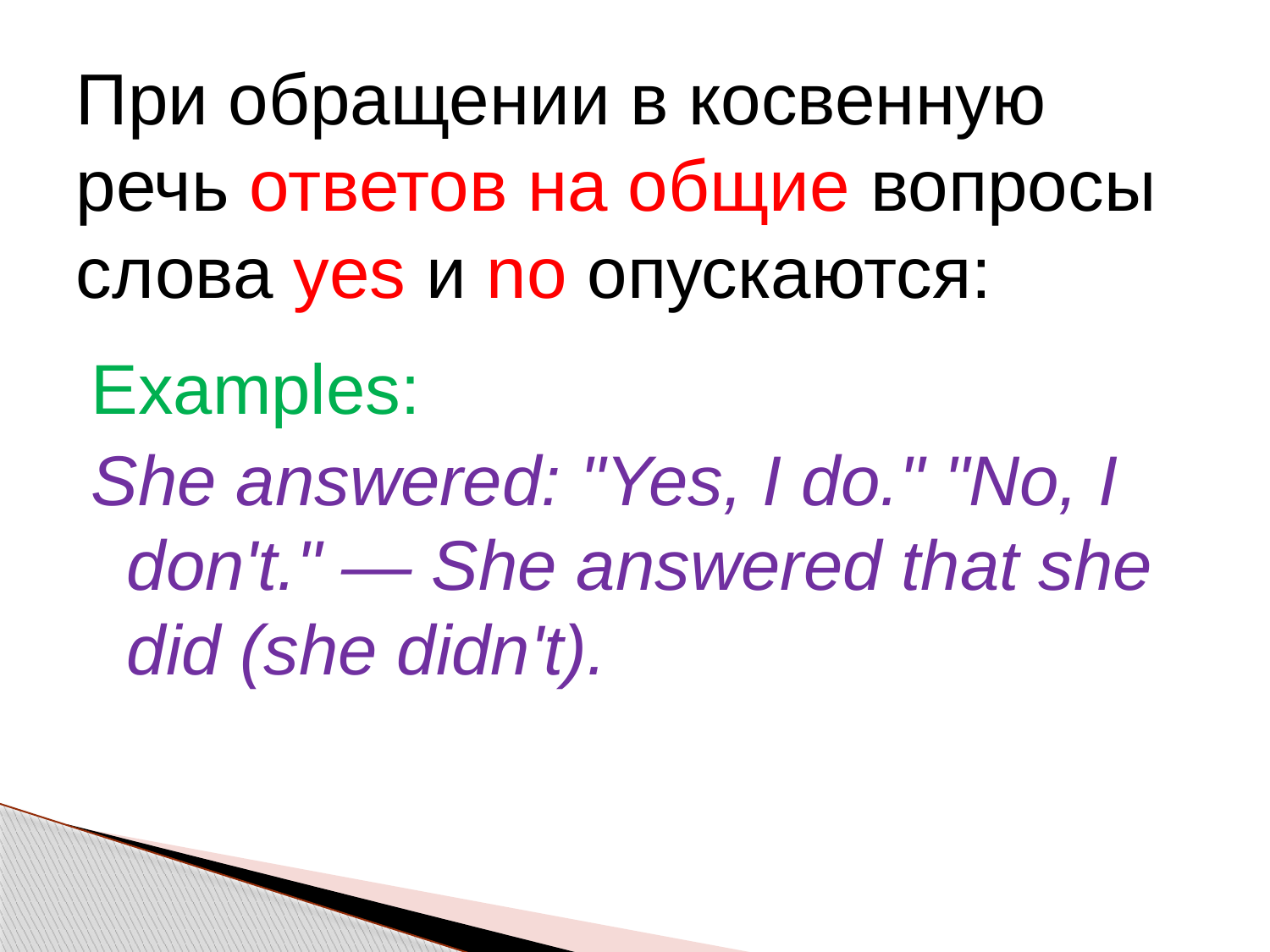

# При обращении в косвенную речь ответов на общие вопросы слова yes и no опускаются:
Examples:
She answered: "Yes, I do." "No, I don't." — She answered that she did (she didn't).